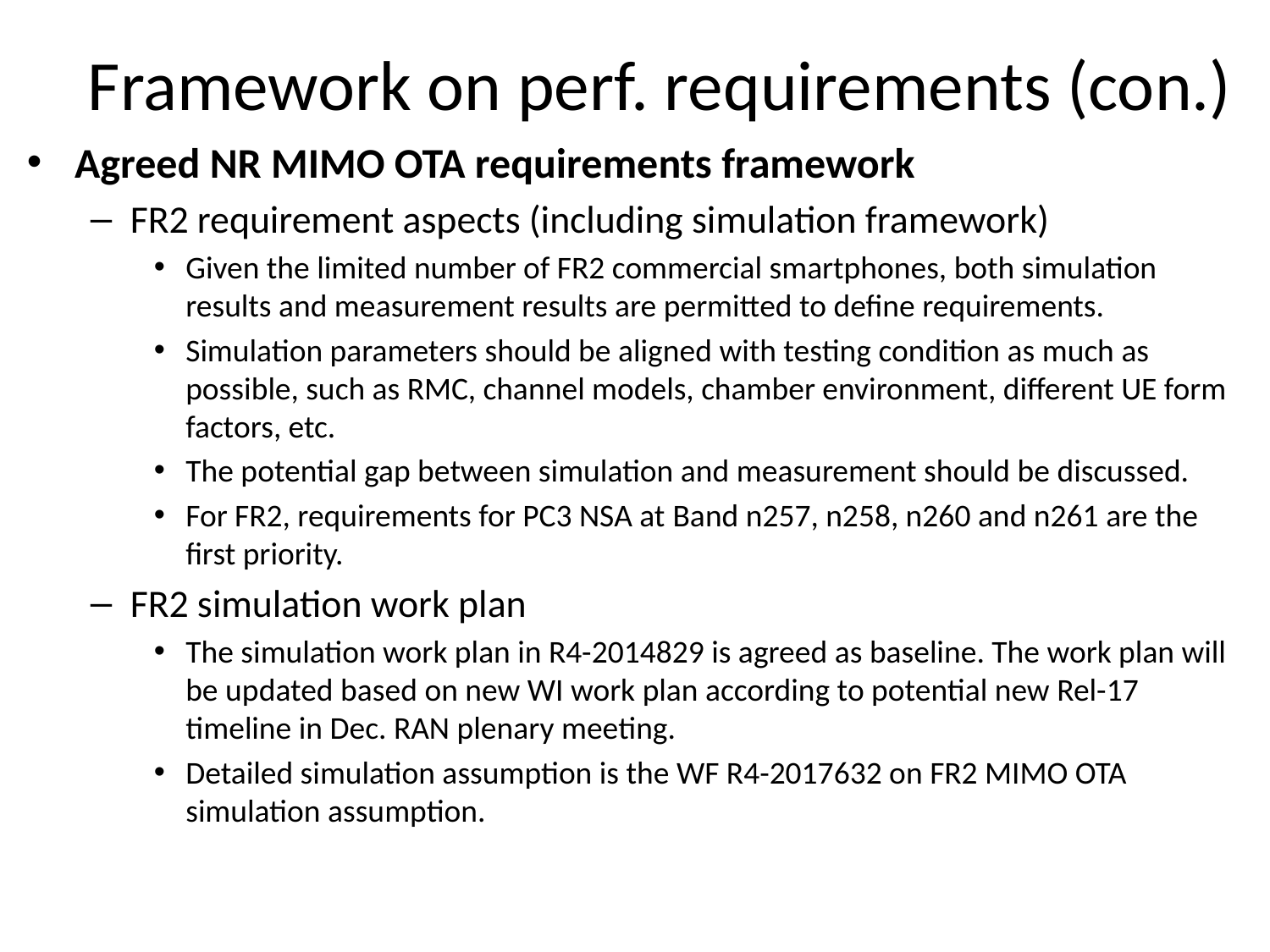

# Framework on perf. requirements (con.)
Agreed NR MIMO OTA requirements framework
FR2 requirement aspects (including simulation framework)
Given the limited number of FR2 commercial smartphones, both simulation results and measurement results are permitted to define requirements.
Simulation parameters should be aligned with testing condition as much as possible, such as RMC, channel models, chamber environment, different UE form factors, etc.
The potential gap between simulation and measurement should be discussed.
For FR2, requirements for PC3 NSA at Band n257, n258, n260 and n261 are the first priority.
FR2 simulation work plan
The simulation work plan in R4-2014829 is agreed as baseline. The work plan will be updated based on new WI work plan according to potential new Rel-17 timeline in Dec. RAN plenary meeting.
Detailed simulation assumption is the WF R4-2017632 on FR2 MIMO OTA simulation assumption.